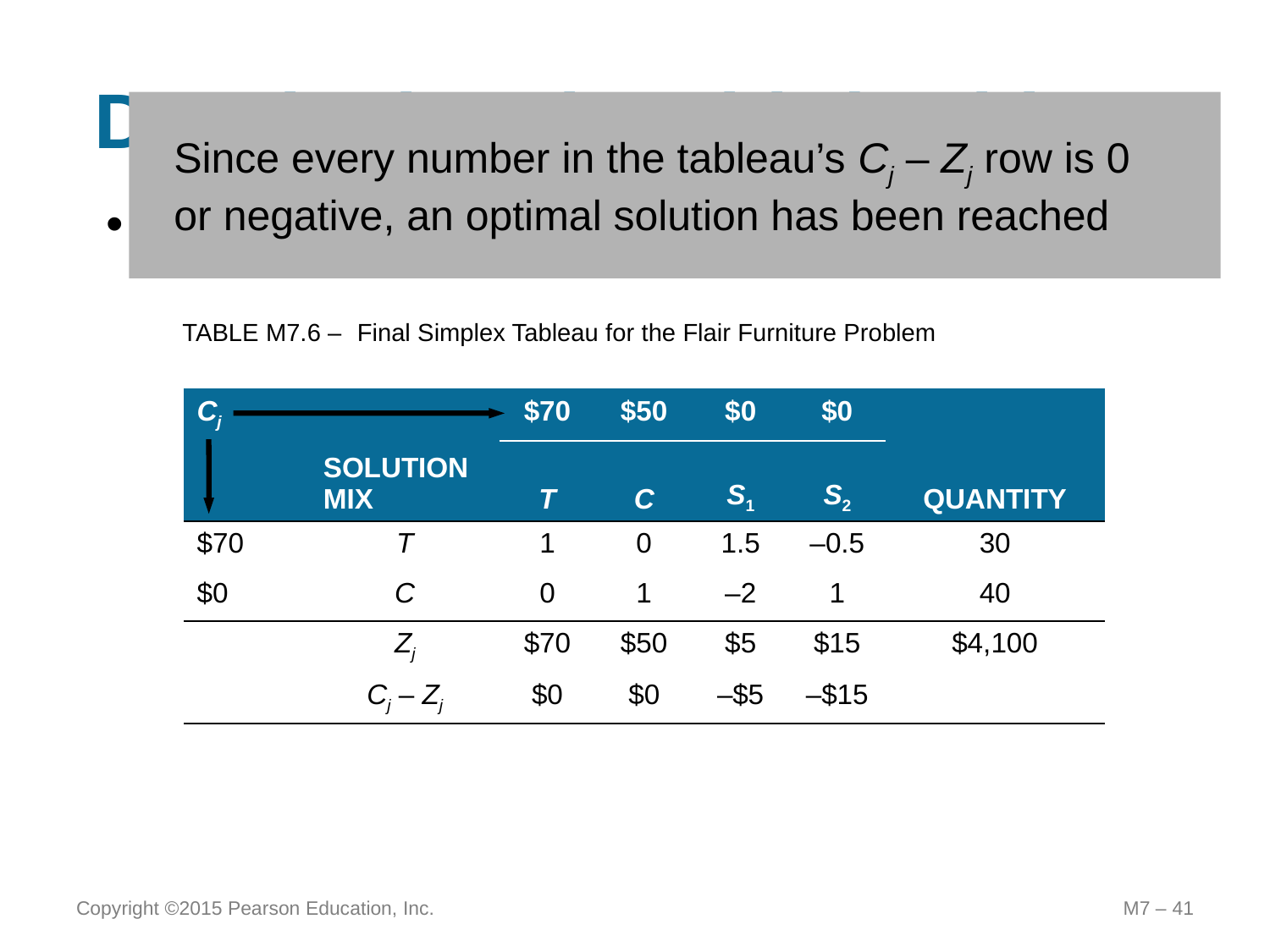

# Developing the Third Tableau
Since every number in the tableau’s Cj – Zj row is 0 or negative, an optimal solution has been reached
Step 5 – Calculate the Zj and Cj – Zj rows
TABLE M7.6 –	Final Simplex Tableau for the Flair Furniture Problem
| Cj |  | $70 | $50 | $0 | $0 |  |
| --- | --- | --- | --- | --- | --- | --- |
|  | SOLUTION MIX | T | C | S1 | S2 | QUANTITY |
| $70 | T | 1 | 0 | 1.5 | –0.5 | 30 |
| $0 | C | 0 | 1 | –2 | 1 | 40 |
|  | Zj | $70 | $50 | $5 | $15 | $4,100 |
|  | Cj – Zj | $0 | $0 | –$5 | –$15 |  |

Copyright ©2015 Pearson Education, Inc.
M7 – 41